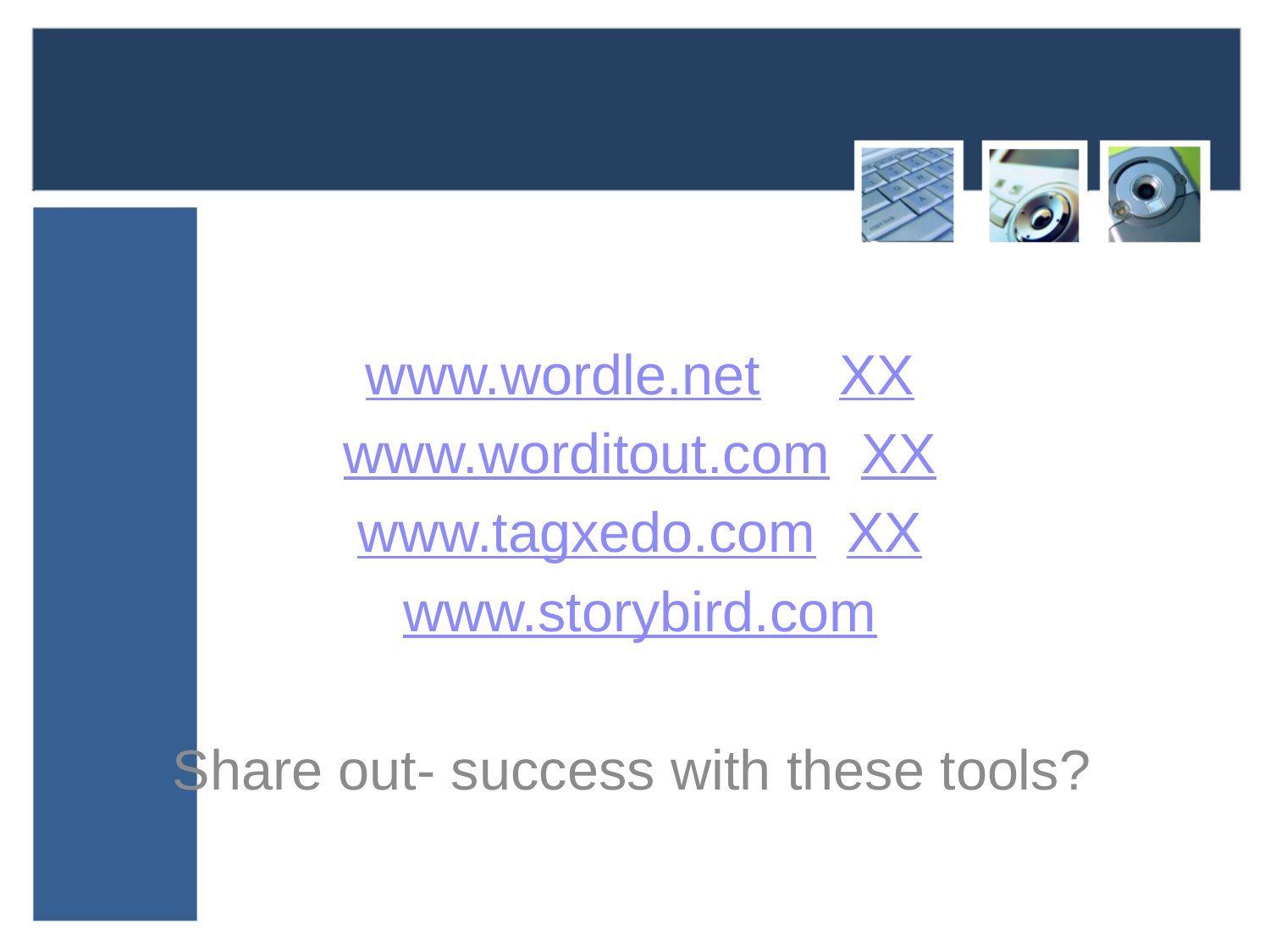

www.wordle.net     XX
www.worditout.com  XX
www.tagxedo.com  XX
www.storybird.com

Share out- success with these tools?